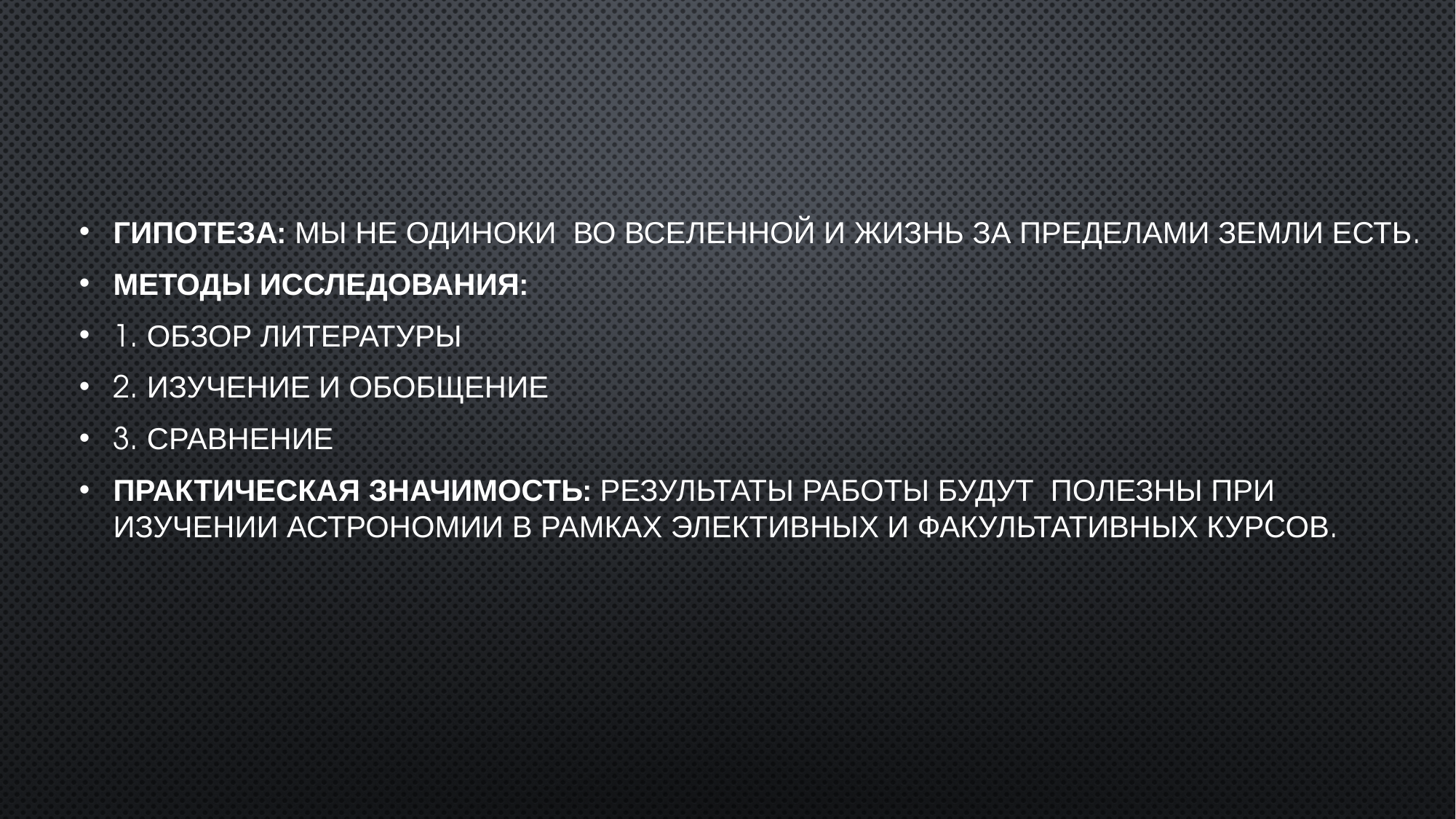

Гипотеза: Мы не одиноки  во Вселенной и жизнь за пределами Земли есть.
Методы исследования:
1. Обзор литературы
2. Изучение и обобщение
3. Сравнение
Практическая значимость: результаты работы будут  полезны при изучении астрономии в рамках элективных и факультативных курсов.

# .